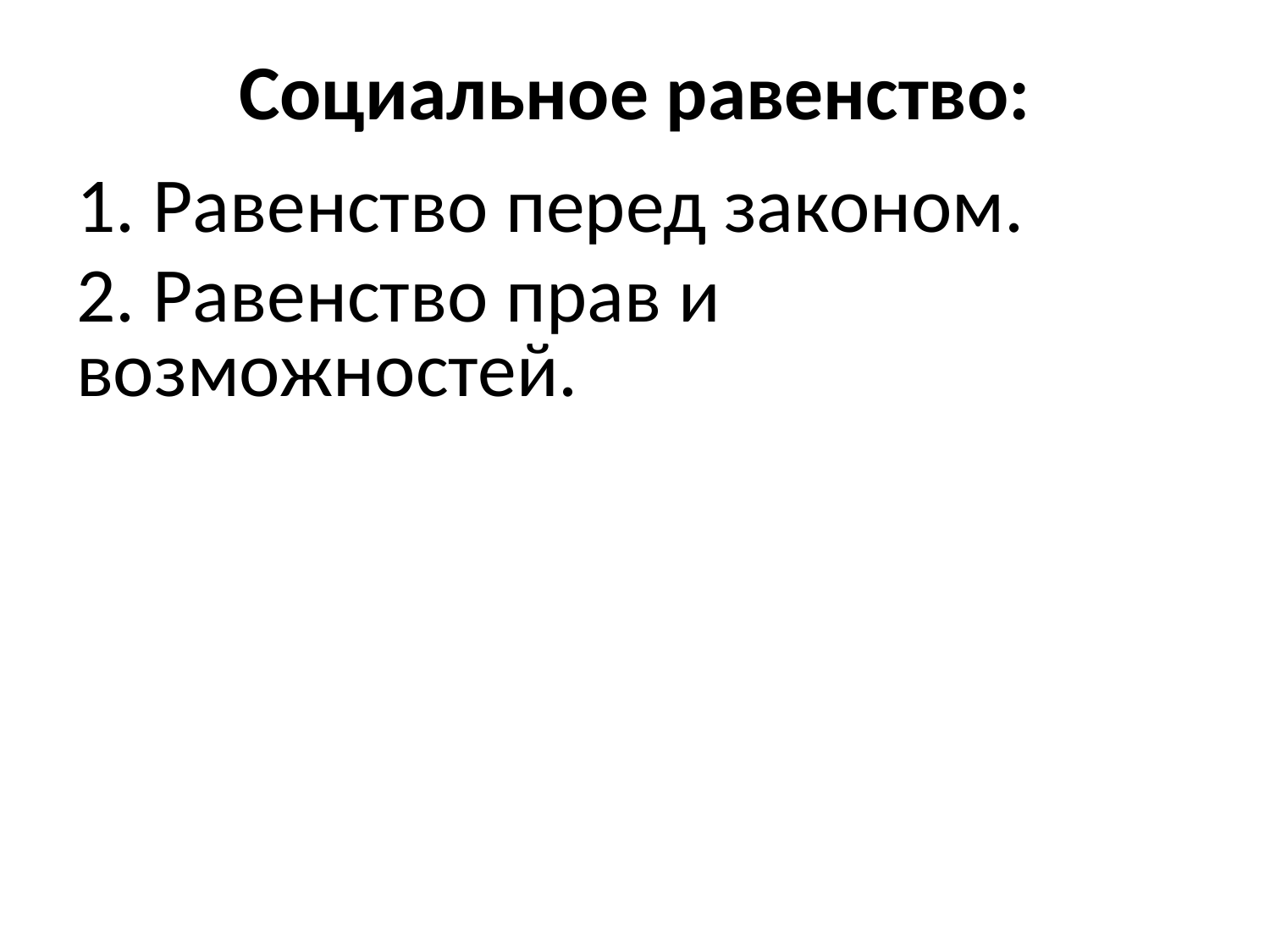

# Социальное равенство:
1. Равенство перед законом.
2. Равенство прав и возможностей.